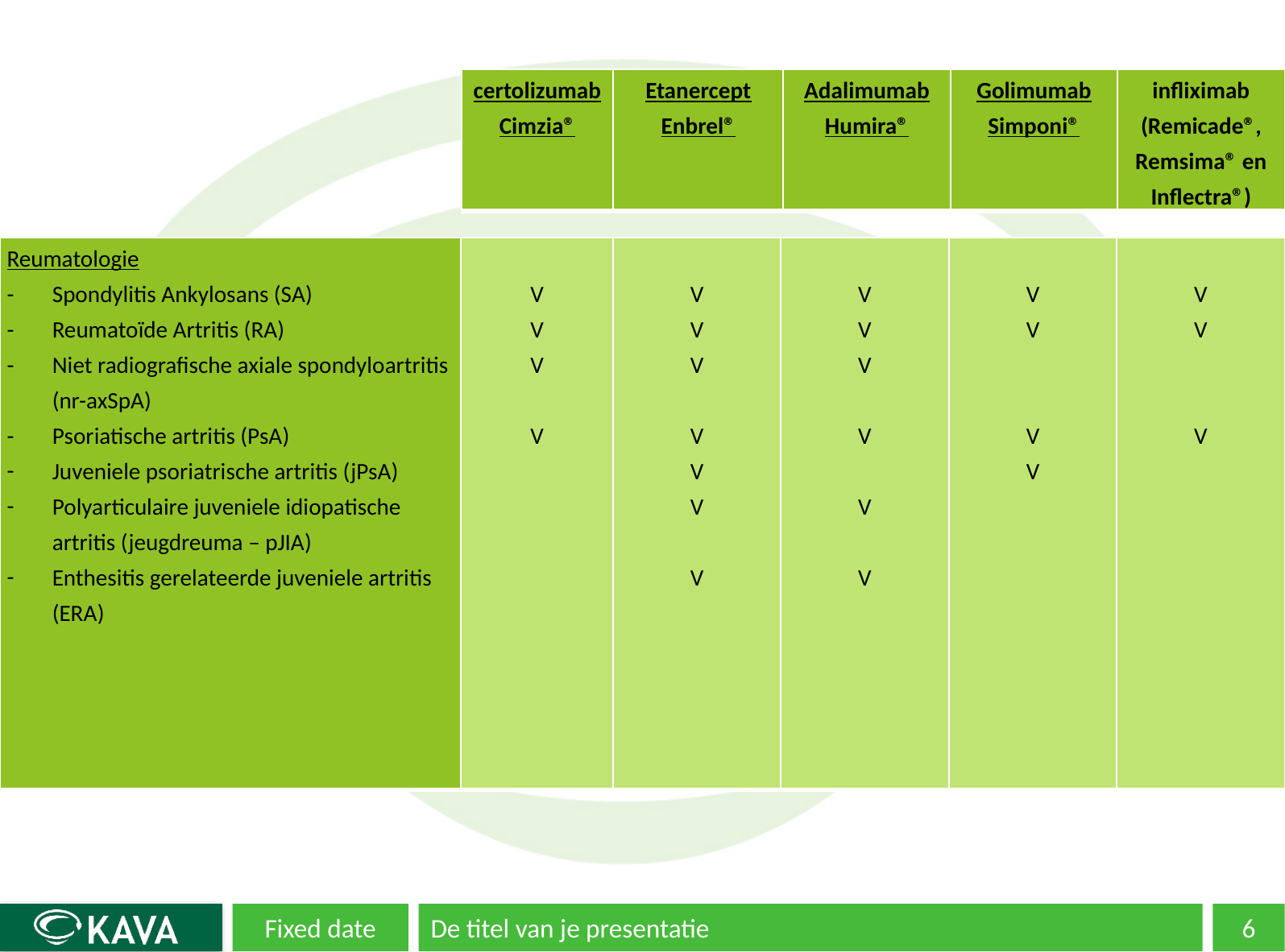

| certolizumab Cimzia® | Etanercept Enbrel® | Adalimumab Humira® | Golimumab Simponi® | infliximab (Remicade®, Remsima® en Inflectra®) |
| --- | --- | --- | --- | --- |
| Reumatologie Spondylitis Ankylosans (SA) Reumatoïde Artritis (RA) Niet radiografische axiale spondyloartritis (nr-axSpA) Psoriatische artritis (PsA) Juveniele psoriatrische artritis (jPsA) Polyarticulaire juveniele idiopatische artritis (jeugdreuma – pJIA) Enthesitis gerelateerde juveniele artritis (ERA) | V V V   V | V V V   V V V V | V V V   V V   V | V V     V V | V V     V |
| --- | --- | --- | --- | --- | --- |
Fixed date
De titel van je presentatie
6